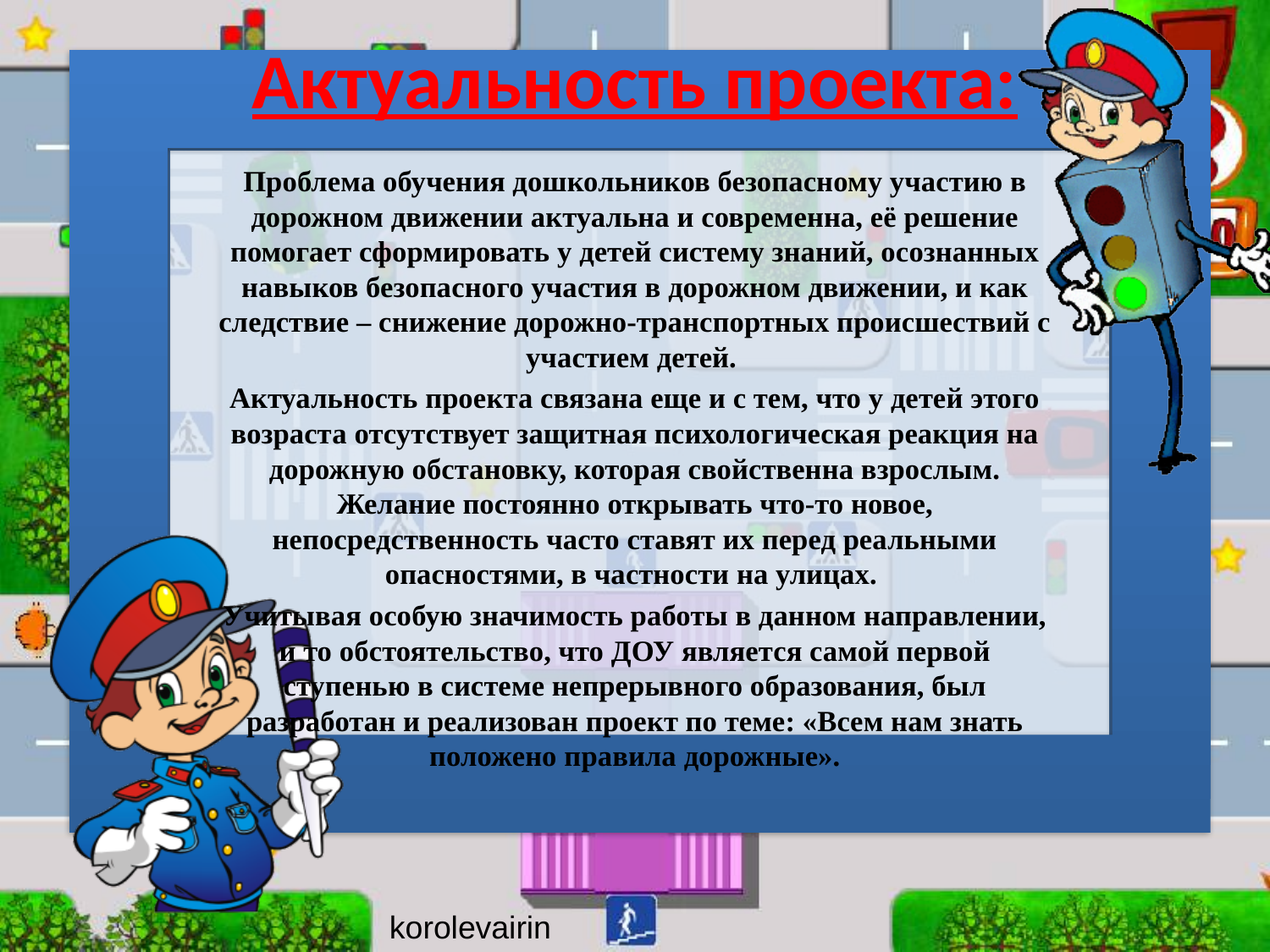

# Актуальность проекта:
Проблема обучения дошкольников безопасному участию в дорожном движении актуальна и современна, её решение помогает сформировать у детей систему знаний, осознанных навыков безопасного участия в дорожном движении, и как следствие – снижение дорожно-транспортных происшествий с участием детей.
Актуальность проекта связана еще и с тем, что у детей этого возраста отсутствует защитная психологическая реакция на дорожную обстановку, которая свойственна взрослым. Желание постоянно открывать что-то новое, непосредственность часто ставят их перед реальными опасностями, в частности на улицах.
Учитывая особую значимость работы в данном направлении, и то обстоятельство, что ДОУ является самой первой ступенью в системе непрерывного образования, был разработан и реализован проект по теме: «Всем нам знать положено правила дорожные».